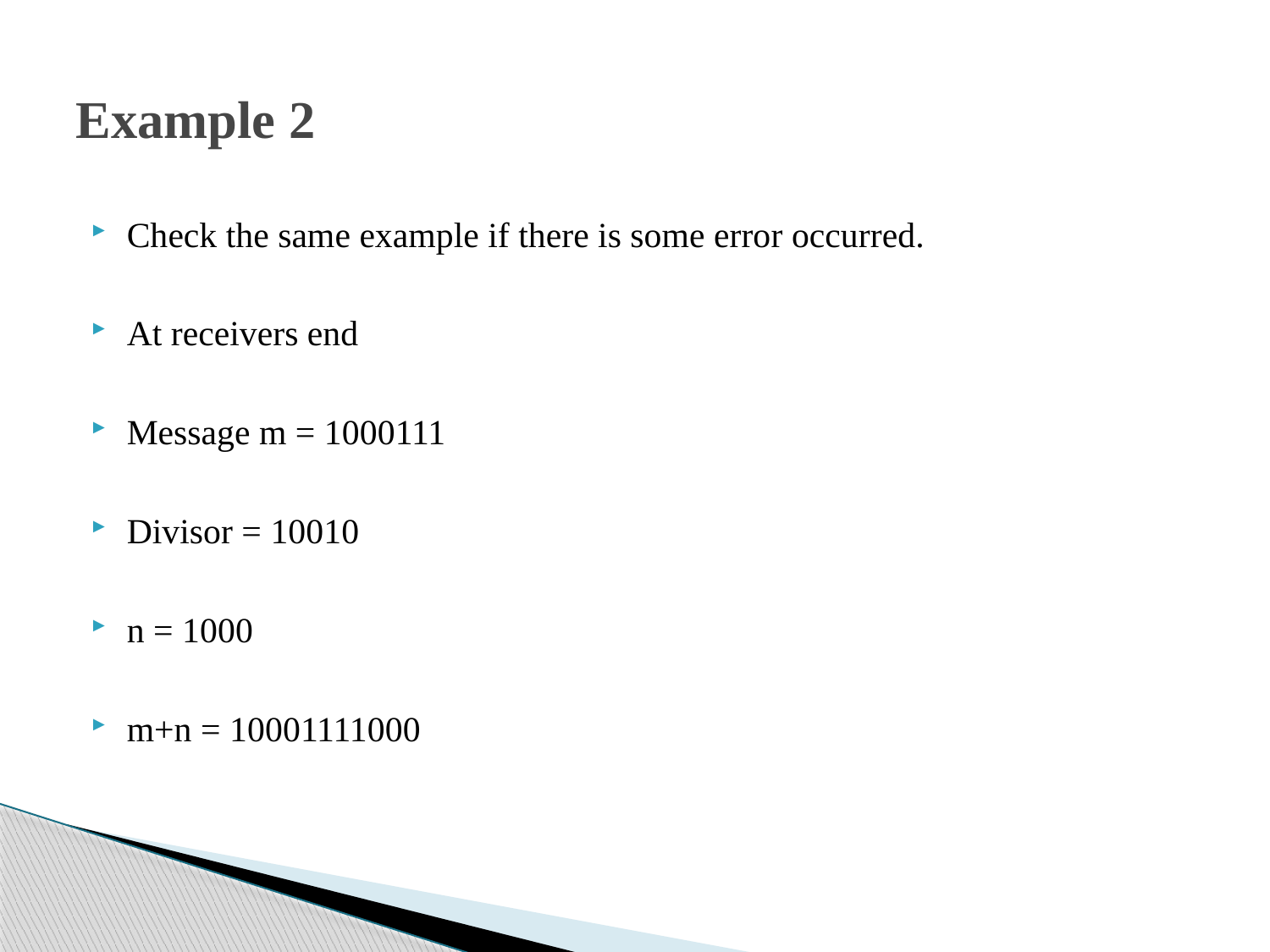

# Example 2
Check the same example if there is some error occurred.

At receivers end

Message m = 1000111

Divisor = 10010

n = 1000

m+n = 10001111000